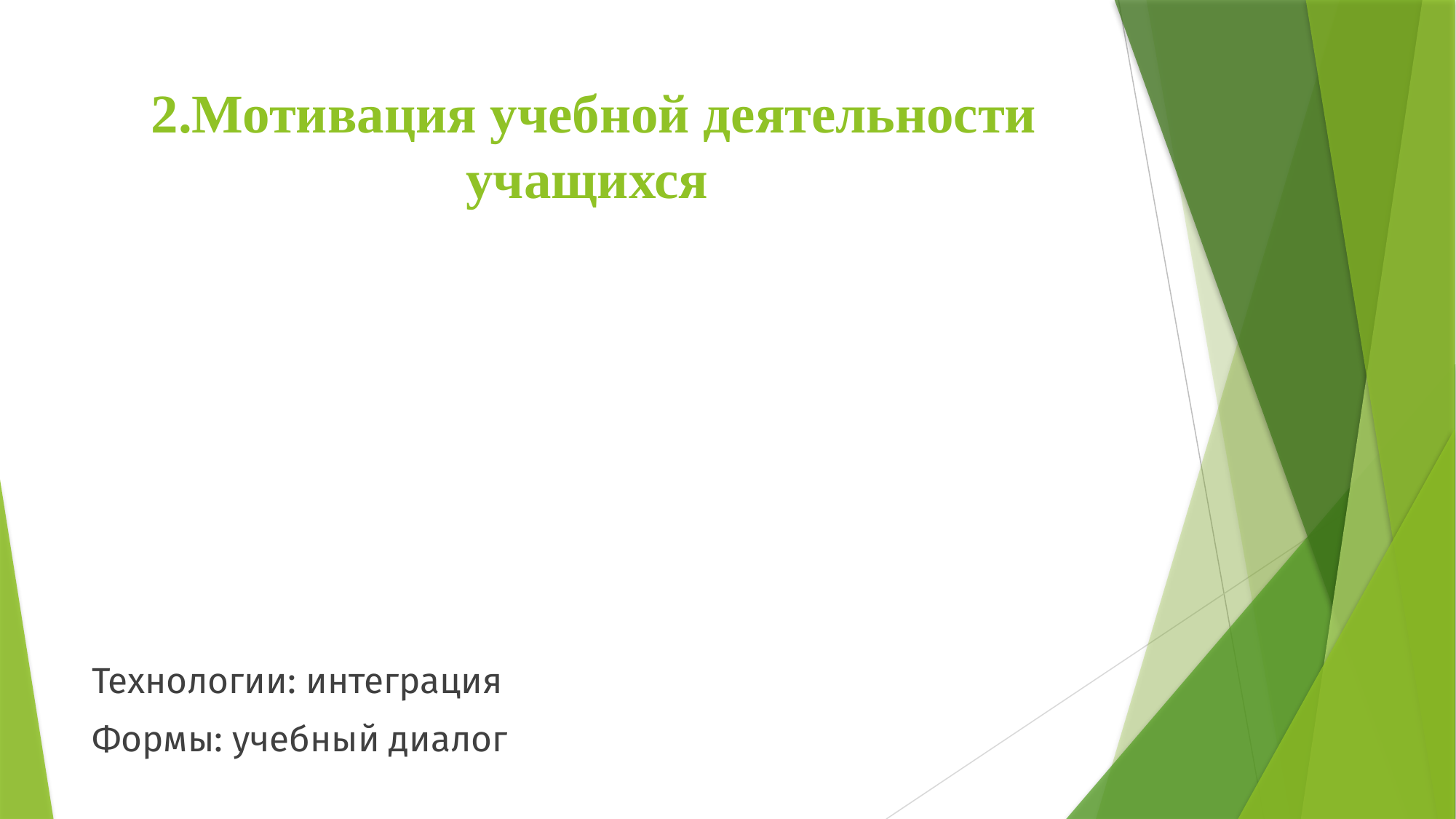

# 2.Мотивация учебной деятельности учащихся

Технологии: интеграция
Формы: учебный диалог